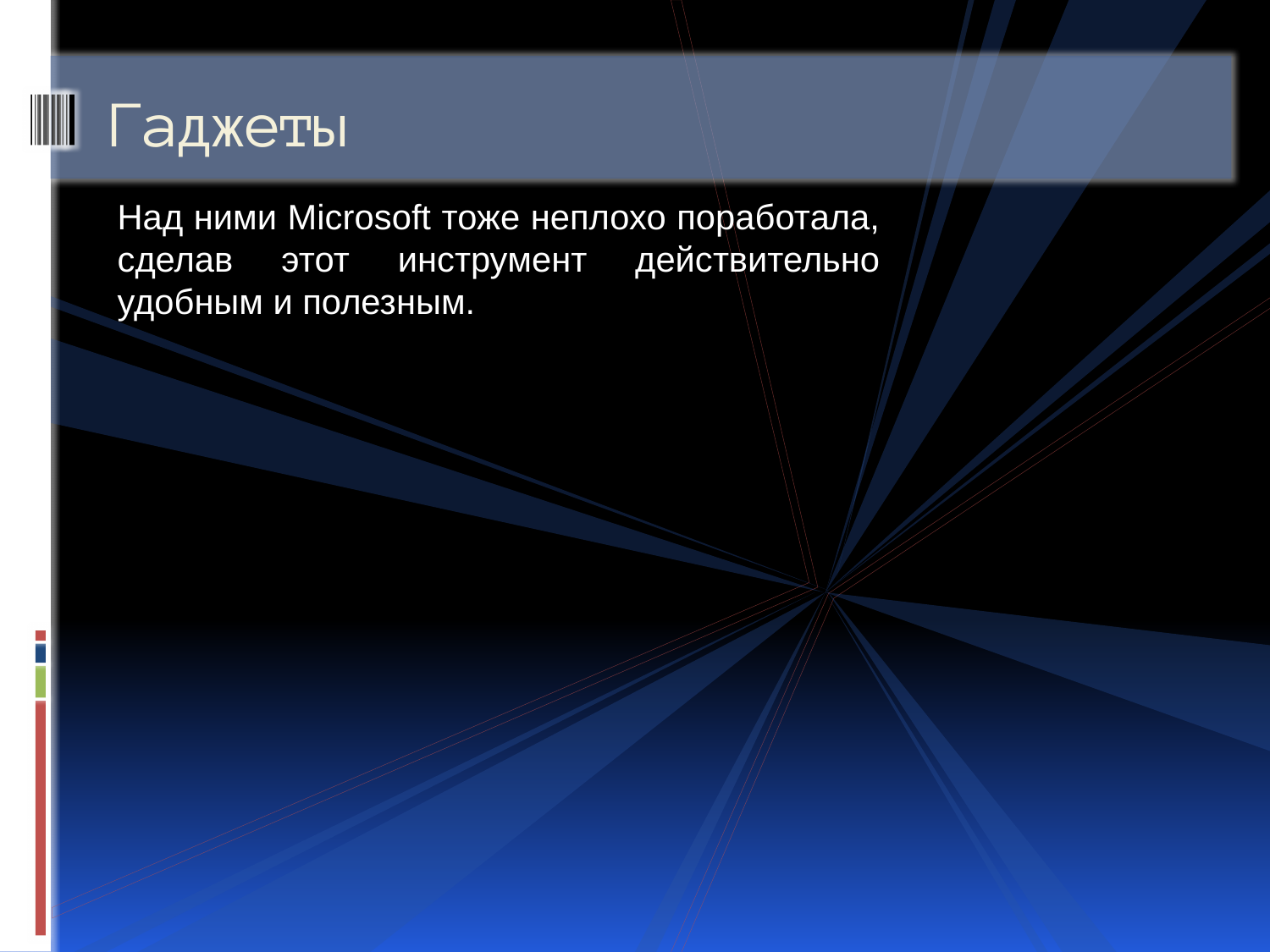

# Гаджеты
Над ними Microsoft тоже неплохо поработала, сделав этот инструмент действительно удобным и полезным.